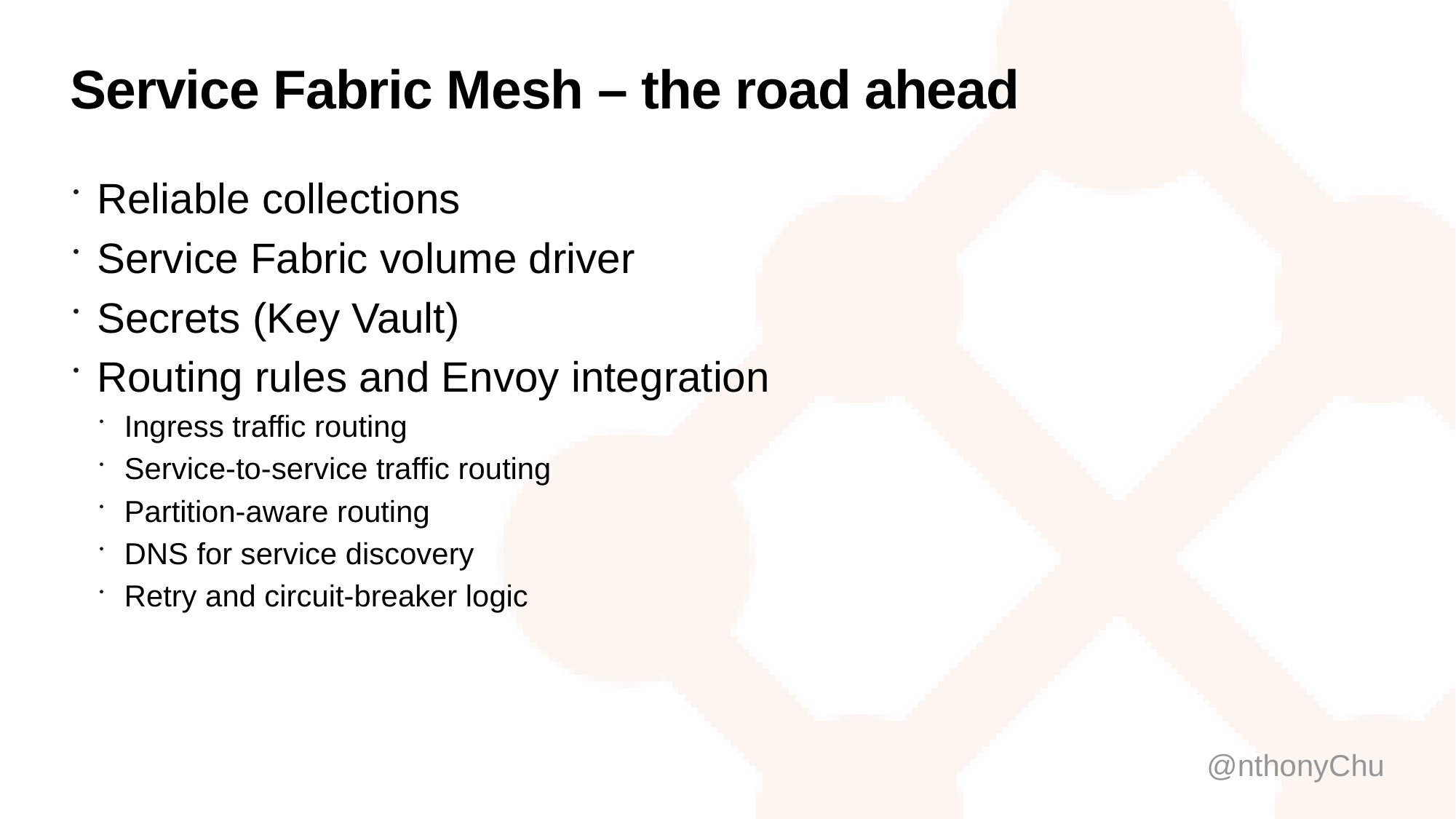

# Service Fabric Mesh – the road ahead
Reliable collections
Service Fabric volume driver
Secrets (Key Vault)
Routing rules and Envoy integration
Ingress traffic routing
Service-to-service traffic routing
Partition-aware routing
DNS for service discovery
Retry and circuit-breaker logic